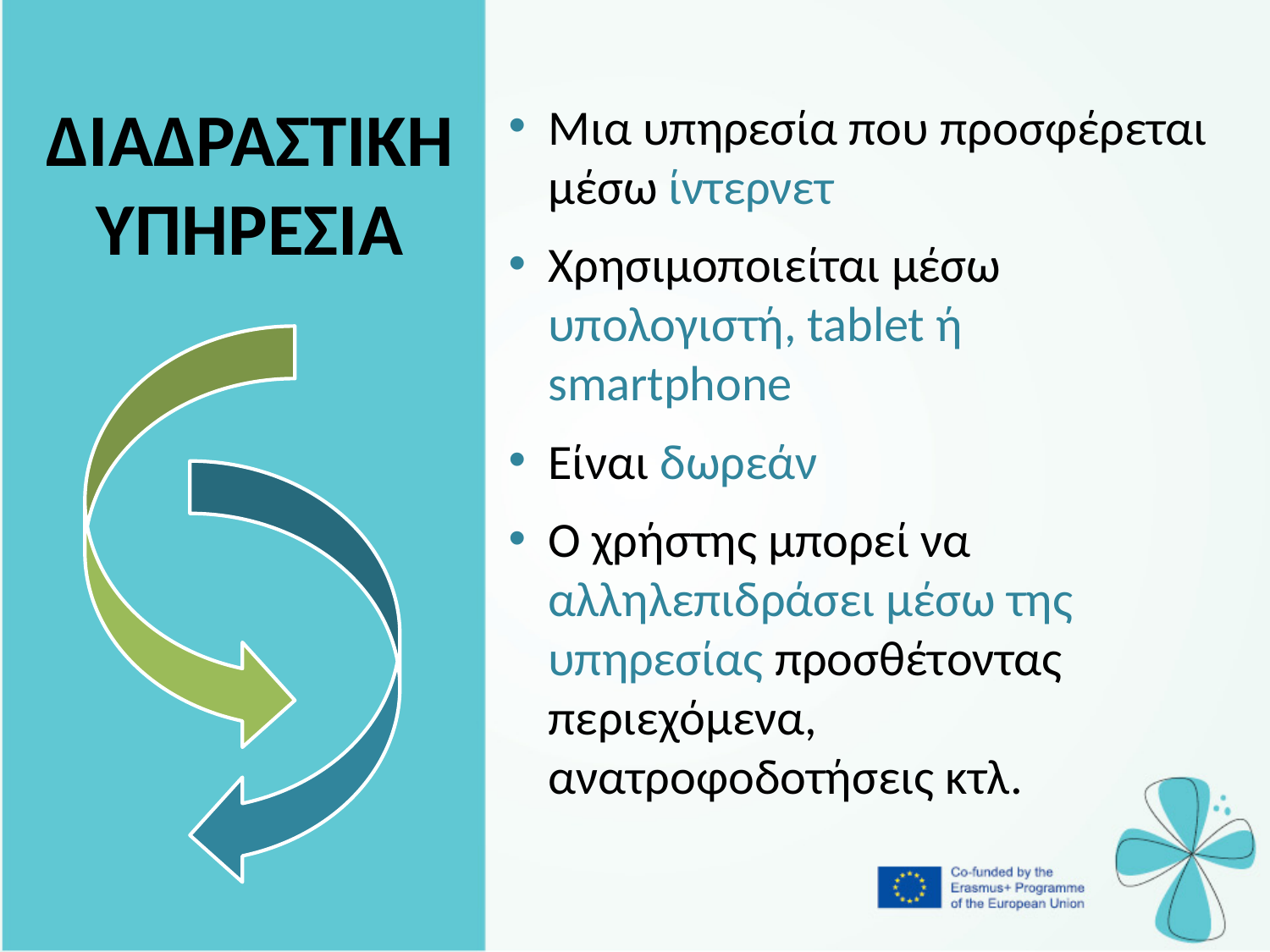

ΔΙΑΔΡΑΣΤΙΚΗ ΥΠΗΡΕΣΙΑ

Μια υπηρεσία που προσφέρεται μέσω ίντερνετ

Χρησιμοποιείται μέσω υπολογιστή, tablet ή smartphone

Είναι δωρεάν

Ο χρήστης μπορεί να αλληλεπιδράσει μέσω της υπηρεσίας προσθέτοντας  περιεχόμενα, ανατροφοδοτήσεις κτλ.